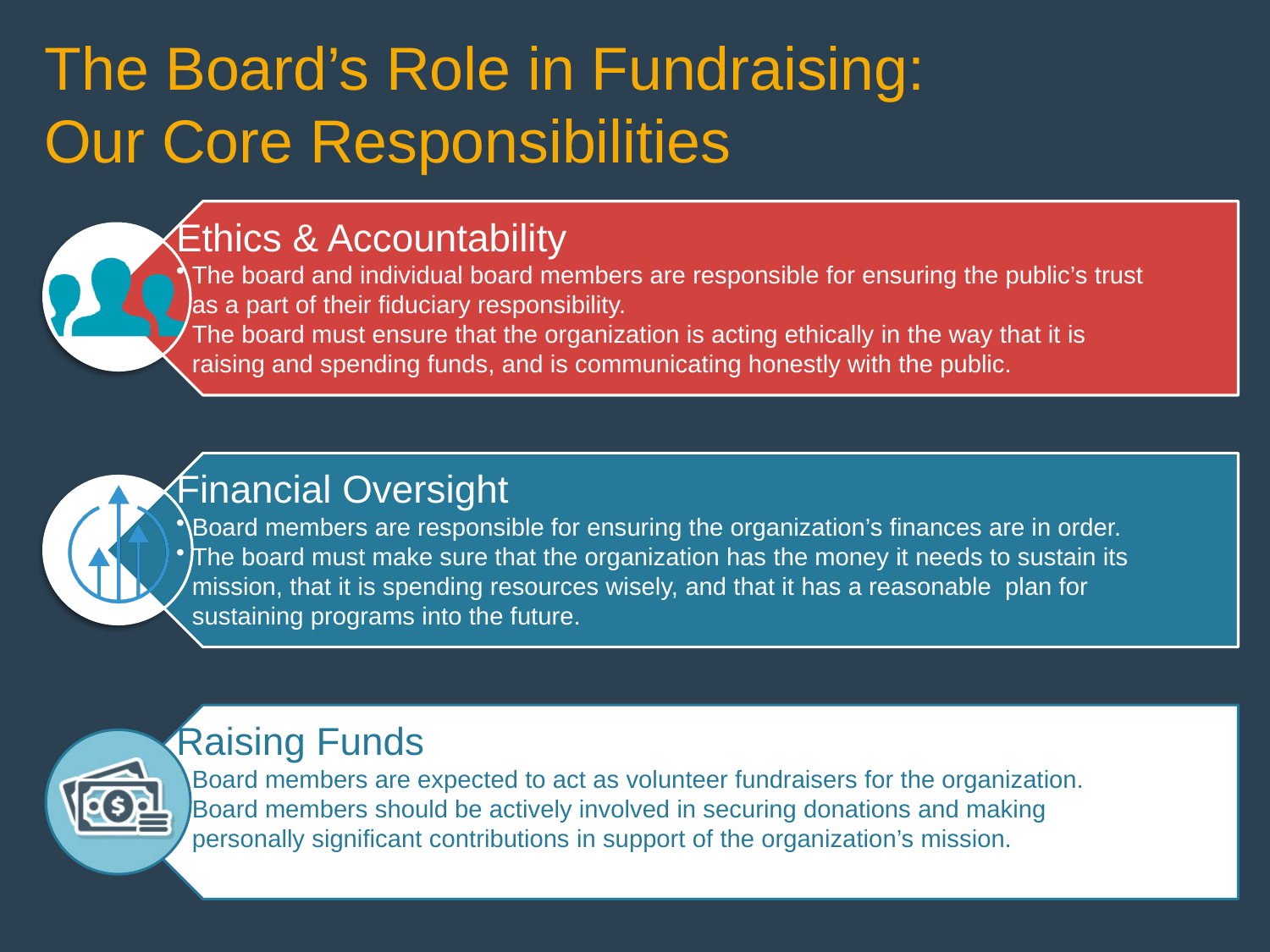

# The Board’s Role in Fundraising: Our Core Responsibilities
Ethics & Accountability
The board and individual board members are responsible for ensuring the public’s trust as a part of their fiduciary responsibility.
The board must ensure that the organization is acting ethically in the way that it is raising and spending funds, and is communicating honestly with the public.
Financial Oversight
Board members are responsible for ensuring the organization’s finances are in order.
The board must make sure that the organization has the money it needs to sustain its mission, that it is spending resources wisely, and that it has a reasonable  plan for sustaining programs into the future.
Raising Funds
Board members are expected to act as volunteer fundraisers for the organization.
Board members should be actively involved in securing donations and making personally significant contributions in support of the organization’s mission.